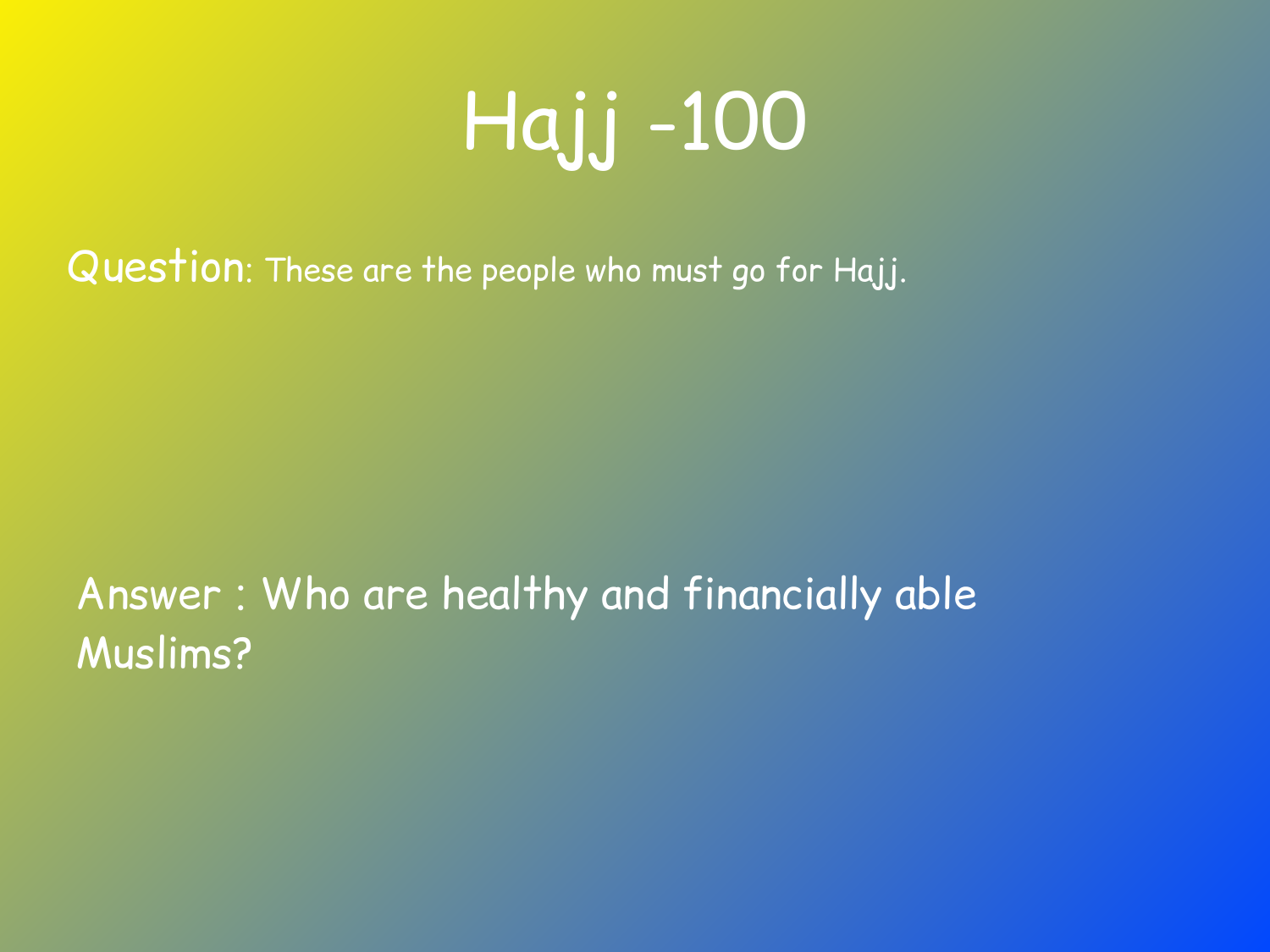

# Hajj -100
Question: These are the people who must go for Hajj.

Answer : Who are healthy and financially able Muslims?